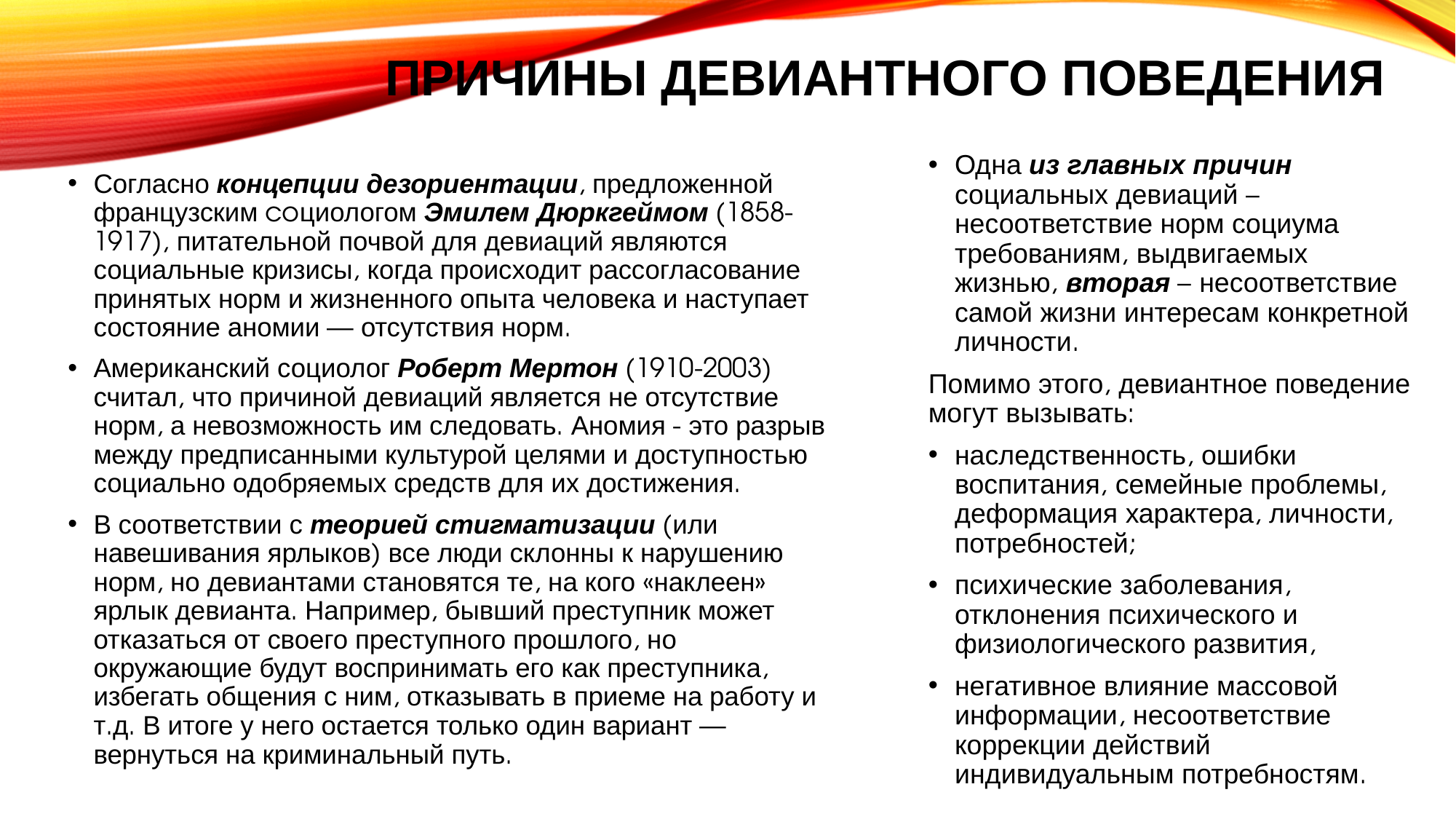

# Причины девиантного поведения
Одна из главных причин социальных девиаций – несоответствие норм социума требованиям, выдвигаемых жизнью, вторая – несоответствие самой жизни интересам конкретной личности.
Помимо этого, девиантное поведение могут вызывать:
наследственность, ошибки воспитания, семейные проблемы, деформация характера, личности, потребностей;
психические заболевания, отклонения психического и физиологического развития,
негативное влияние массовой информации, несоответствие коррекции действий индивидуальным потребностям.
Согласно концепции дезориентации, предложенной французским coциологом Эмилем Дюркгеймом (1858-1917), питательной почвой для девиаций являются социальные кризисы, когда происходит рассогласование принятых норм и жизненного опыта человека и наступает состояние аномии — отсутствия норм.
Американский социолог Роберт Мертон (1910-2003) считал, что причиной девиаций является не отсутствие норм, а невозможность им следовать. Аномия - это разрыв между предписанными культурой целями и доступностью социально одобряемых средств для их достижения.
В соответствии с теорией стигматизации (или навешивания ярлыков) все люди склонны к нарушению норм, но девиантами становятся те, на кого «наклеен» ярлык девианта. Например, бывший преступник может отказаться от своего преступного прошлого, но окружающие будут воспринимать его как преступника, избегать общения с ним, отказывать в приеме на работу и т.д. В итоге у него остается только один вариант — вернуться на криминальный путь.